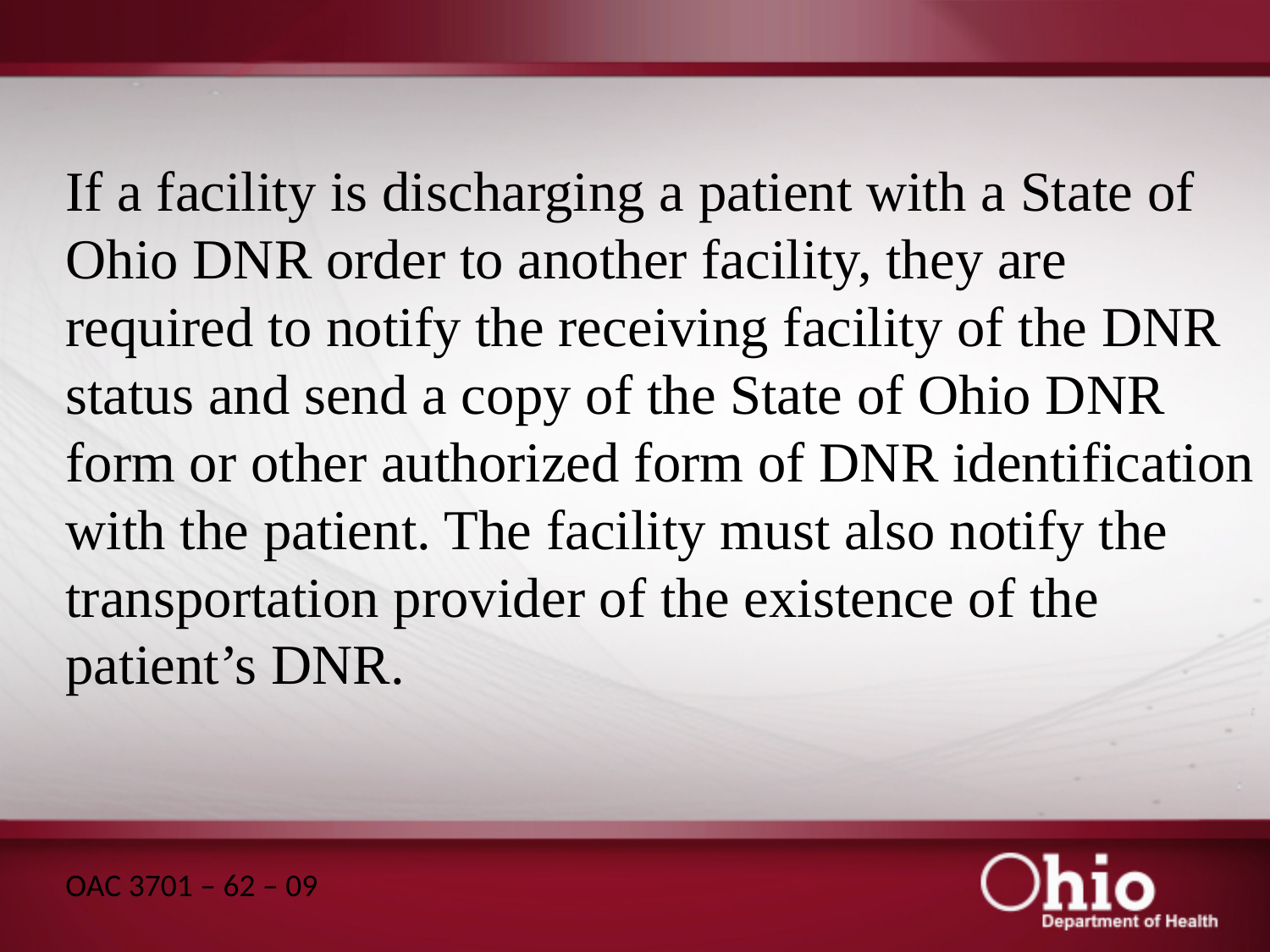

# If a facility is discharging a patient with a State of Ohio DNR order to another facility, they are required to notify the receiving facility of the DNR status and send a copy of the State of Ohio DNR form or other authorized form of DNR identification with the patient. The facility must also notify the transportation provider of the existence of the patient’s DNR. OAC 3701 – 62 – 09